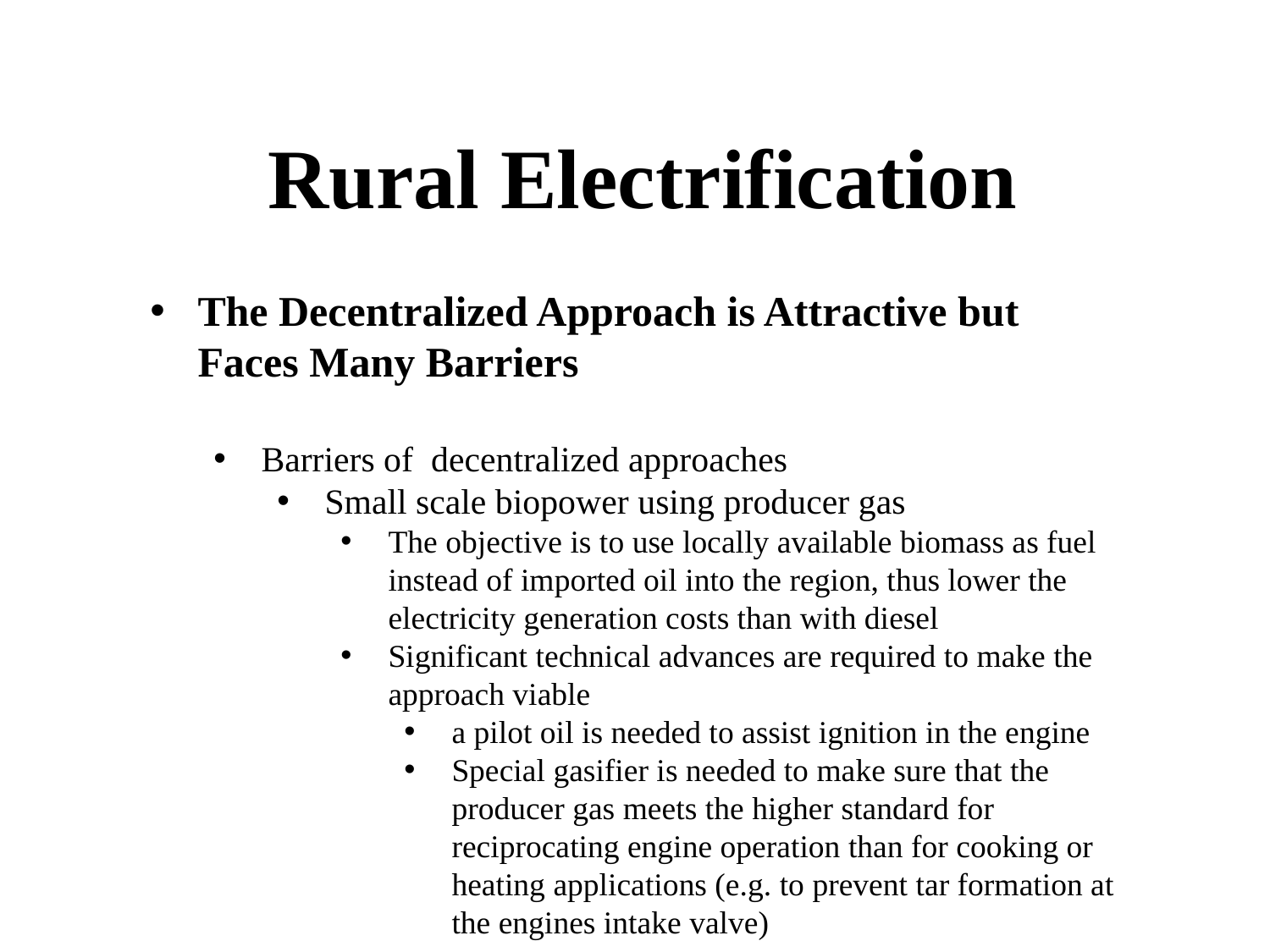

# Rural Electrification
The Decentralized Approach is Attractive but Faces Many Barriers

Barriers of  decentralized approaches
Small scale biopower using producer gas
The objective is to use locally available biomass as fuel instead of imported oil into the region, thus lower the electricity generation costs than with diesel
Significant technical advances are required to make the approach viable
a pilot oil is needed to assist ignition in the engine
Special gasifier is needed to make sure that the producer gas meets the higher standard for reciprocating engine operation than for cooking or heating applications (e.g. to prevent tar formation at the engines intake valve)